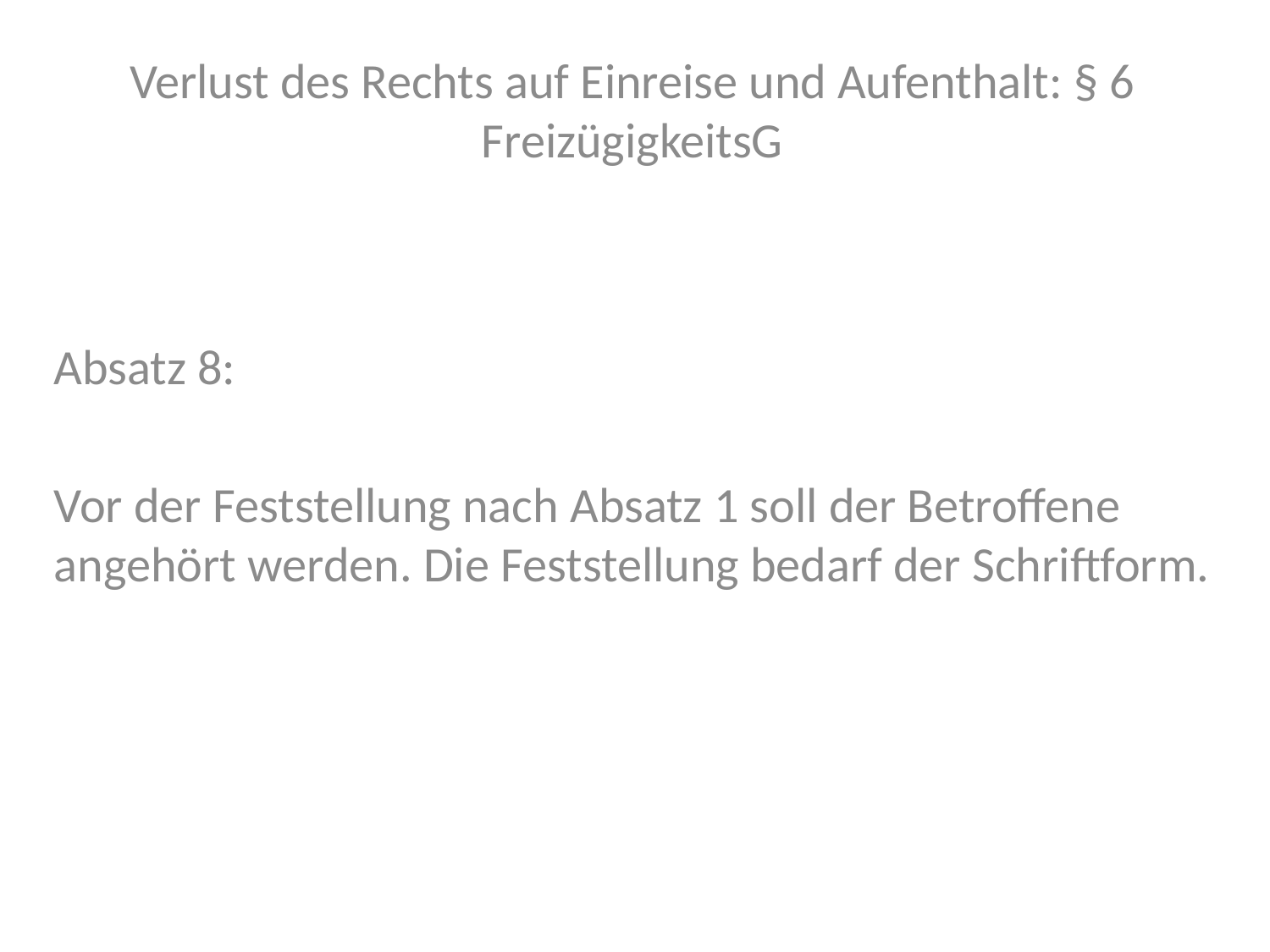

Verlust des Rechts auf Einreise und Aufenthalt: § 6 FreizügigkeitsG

Absatz 8:

Vor der Feststellung nach Absatz 1 soll der Betroffene angehört werden. Die Feststellung bedarf der Schriftform.